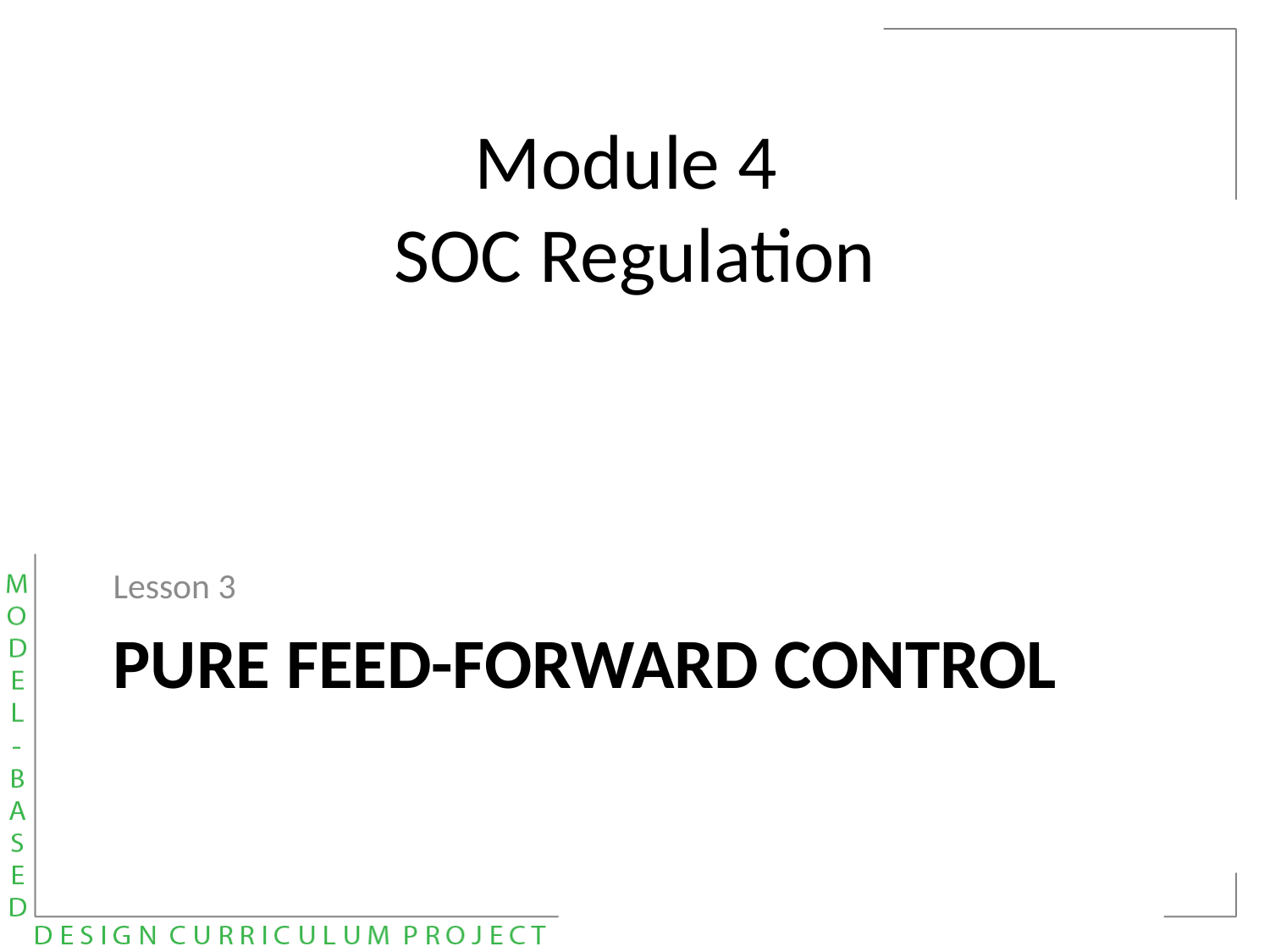

Module 4
SOC Regulation
Lesson 3
# Pure feed-forward control